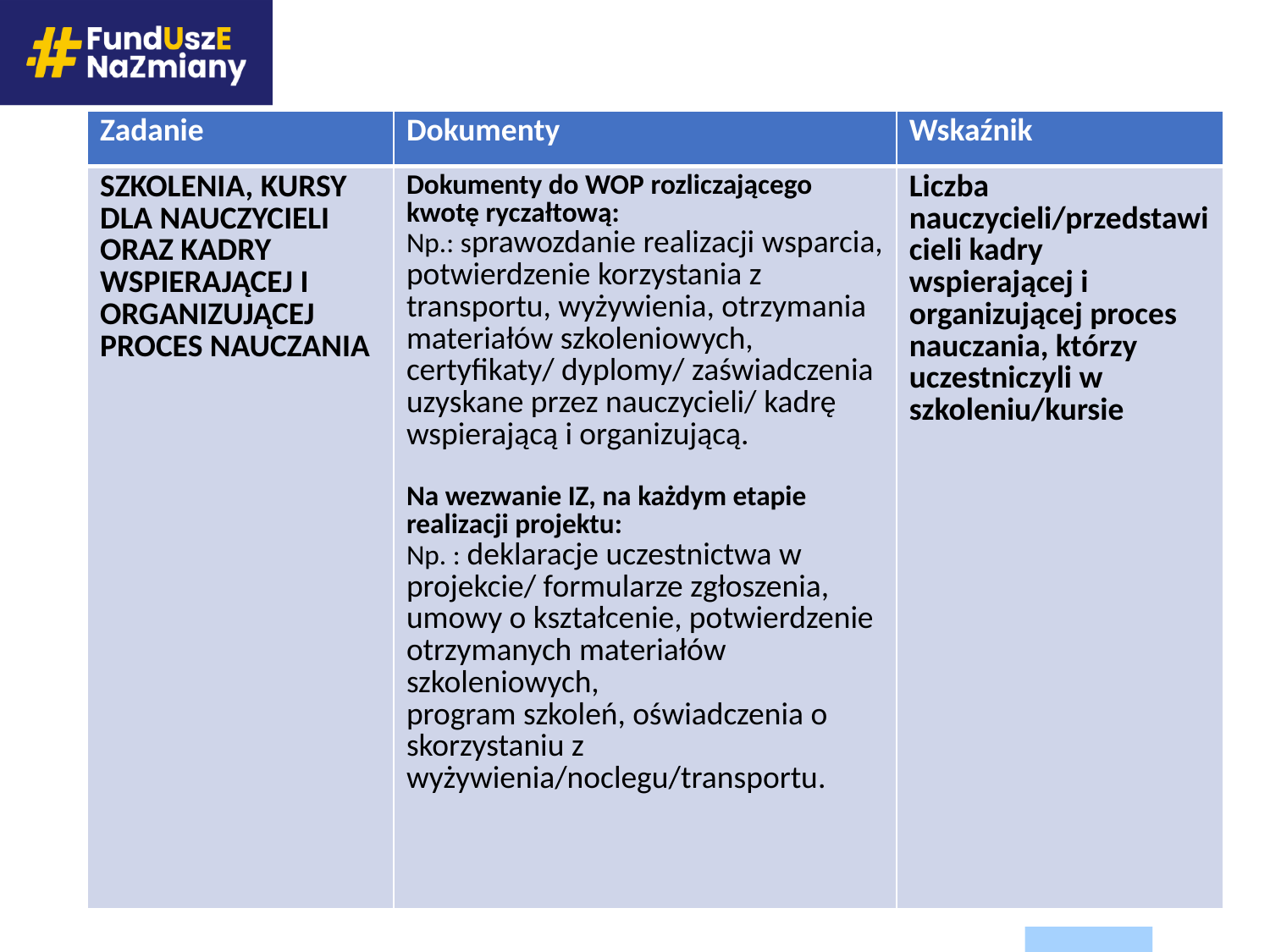

| Zadanie | Dokumenty | Wskaźnik |
| --- | --- | --- |
| SZKOLENIA, KURSY DLA NAUCZYCIELI ORAZ KADRY WSPIERAJĄCEJ I ORGANIZUJĄCEJ PROCES NAUCZANIA | Dokumenty do WOP rozliczającego kwotę ryczałtową: Np.: sprawozdanie realizacji wsparcia, potwierdzenie korzystania z transportu, wyżywienia, otrzymania materiałów szkoleniowych, certyfikaty/ dyplomy/ zaświadczenia uzyskane przez nauczycieli/ kadrę wspierającą i organizującą. Na wezwanie IZ, na każdym etapie realizacji projektu: Np. : deklaracje uczestnictwa w projekcie/ formularze zgłoszenia, umowy o kształcenie, potwierdzenie otrzymanych materiałów szkoleniowych, program szkoleń, oświadczenia o skorzystaniu z wyżywienia/noclegu/transportu. | Liczba nauczycieli/przedstawicieli kadry wspierającej i organizującej proces nauczania, którzy uczestniczyli w szkoleniu/kursie |